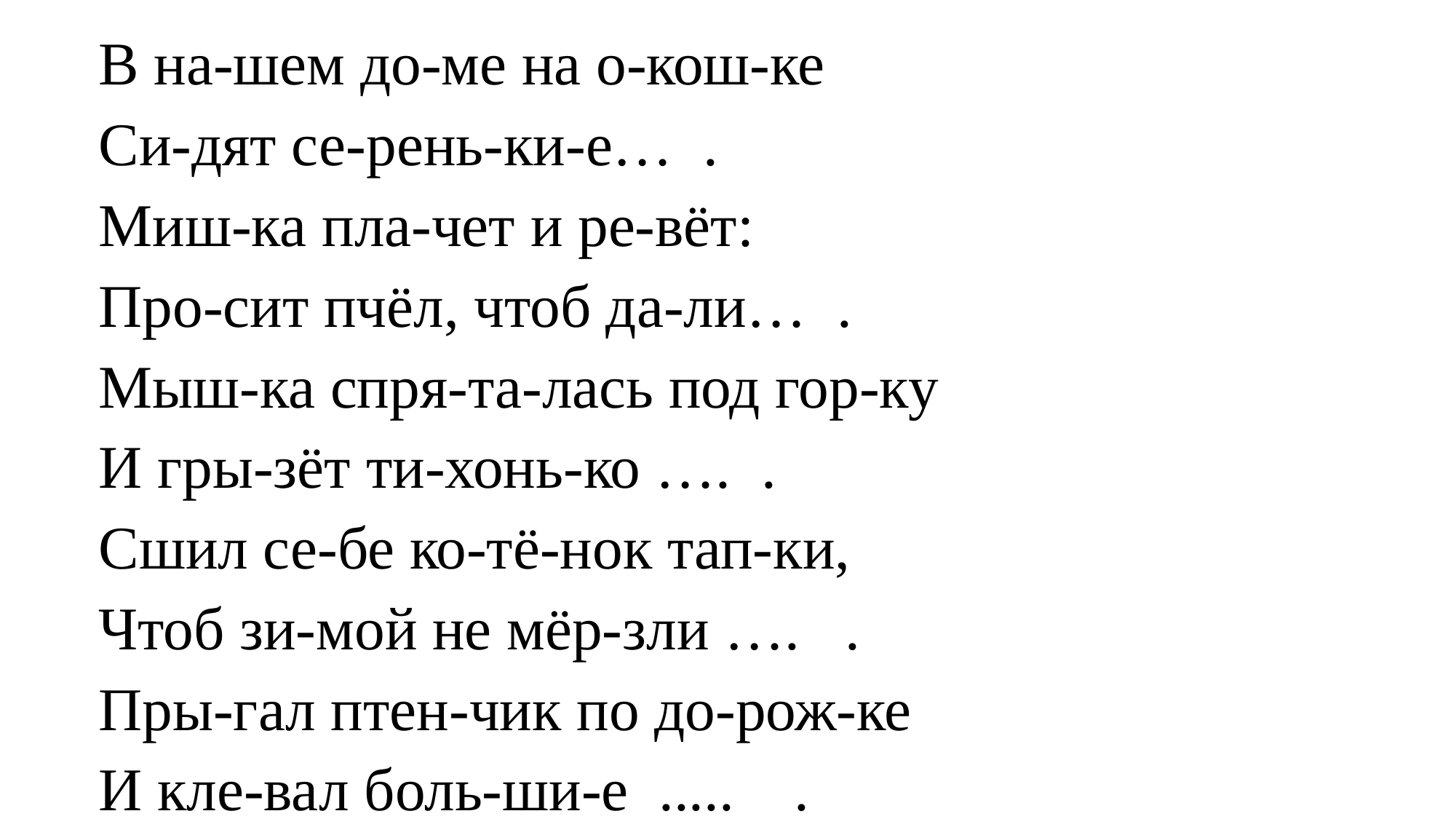

В на-шем до-ме на о-кош-ке
Си-дят се-рень-ки-е…  .
Миш-ка пла-чет и ре-вёт:
Про-сит пчёл, чтоб да-ли…  .
Мыш-ка спря-та-лась под гор-ку
И гры-зёт ти-хонь-ко ….  .
Сшил се-бе ко-тё-нок тап-ки,
Чтоб зи-мой не мёр-зли ….   .
Пры-гал птен-чик по до-рож-ке
И кле-вал боль-ши-е  .....    .